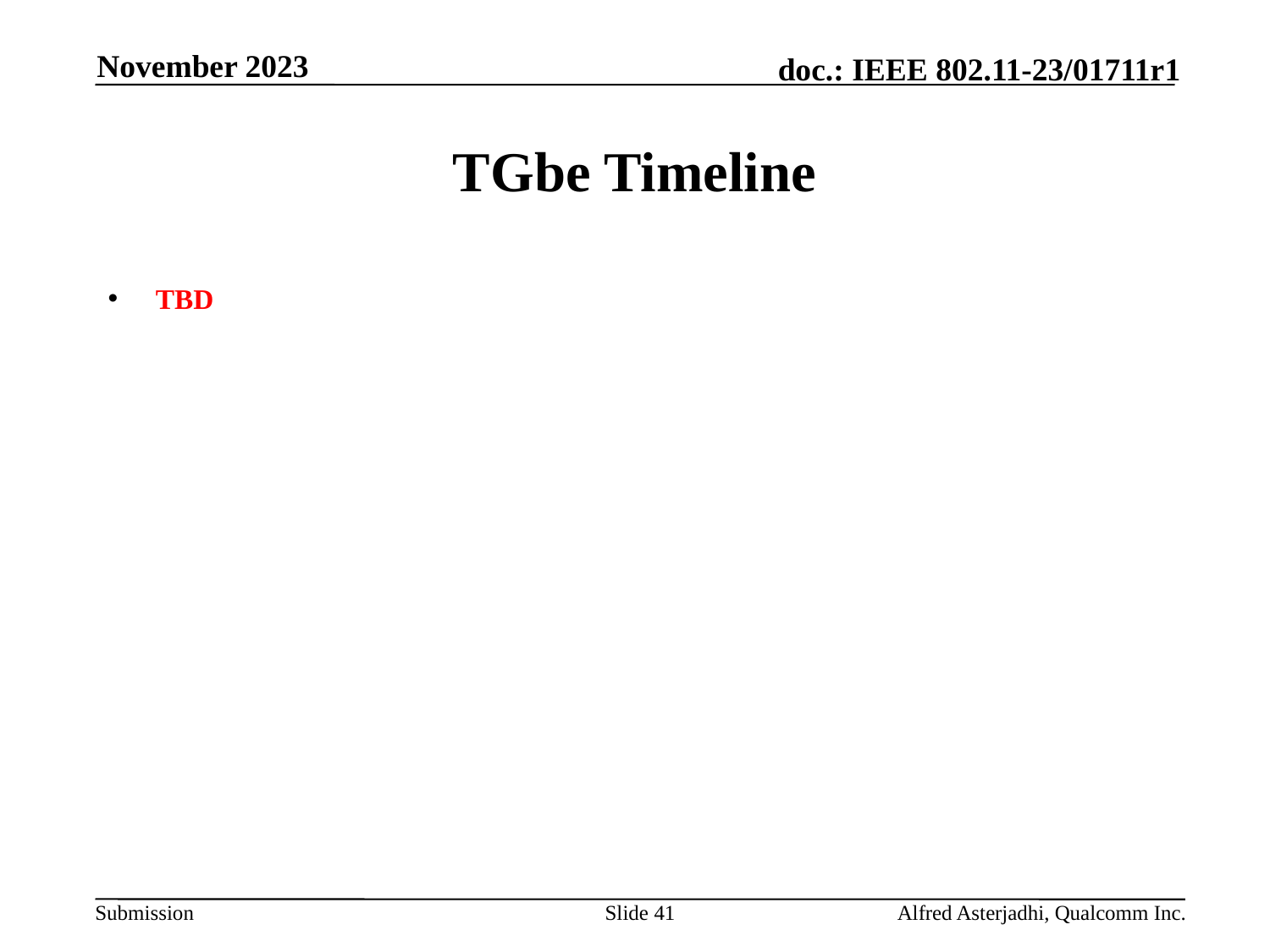

November 2023
# TGbe Timeline
TBD

Slide 41
Alfred Asterjadhi, Qualcomm Inc.